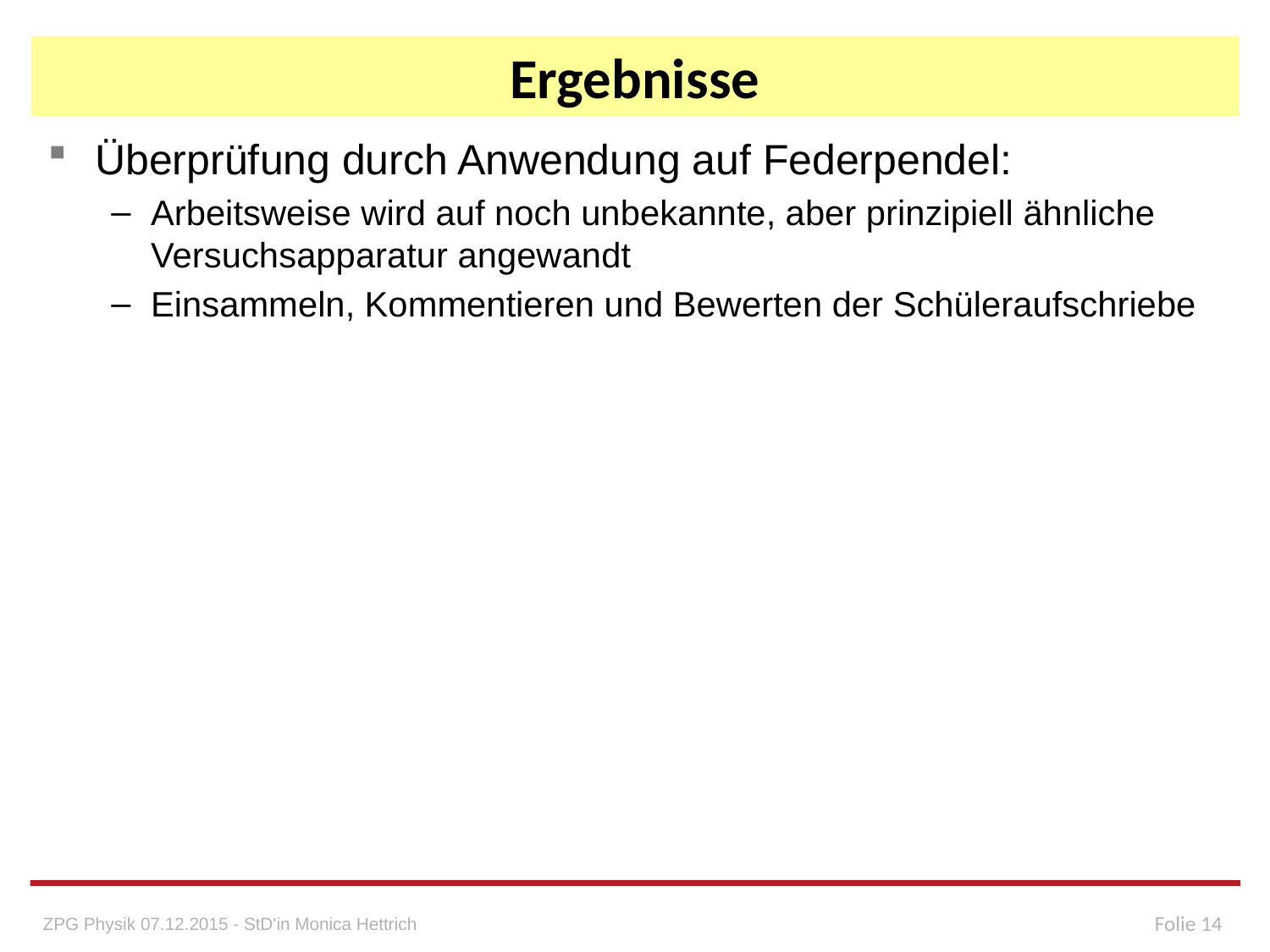

# Ergebnisse
Überprüfung durch Anwendung auf Federpendel:
Arbeitsweise wird auf noch unbekannte, aber prinzipiell ähnliche  Versuchsapparatur angewandt
Einsammeln, Kommentieren und Bewerten der Schüleraufschriebe
Folie 14
ZPG Physik 07.12.2015 - StD'in Monica Hettrich